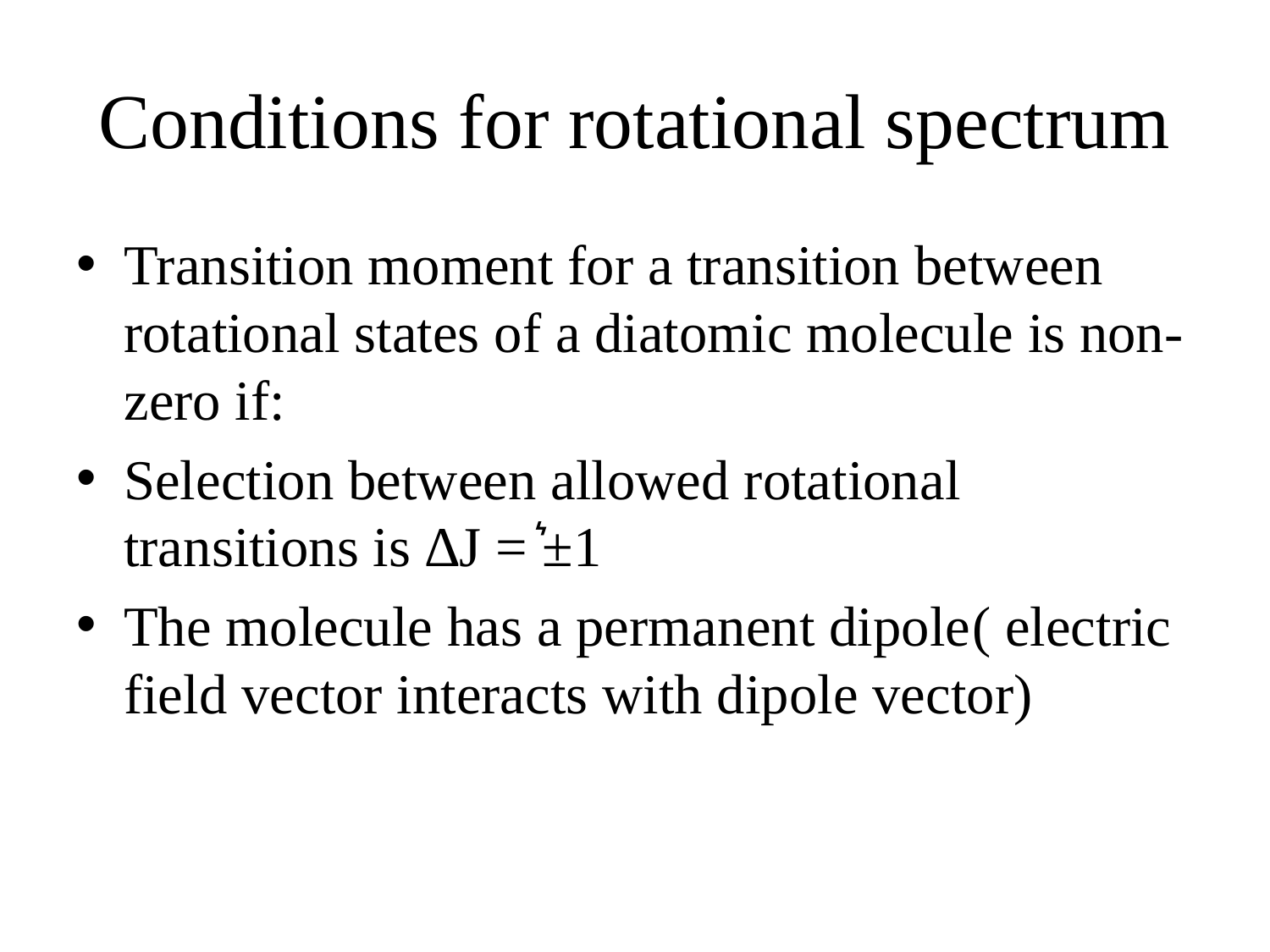

# Conditions for rotational spectrum
Transition moment for a transition between rotational states of a diatomic molecule is non-zero if:
Selection between allowed rotational transitions is ∆J = ͛±1
The molecule has a permanent dipole( electric field vector interacts with dipole vector)